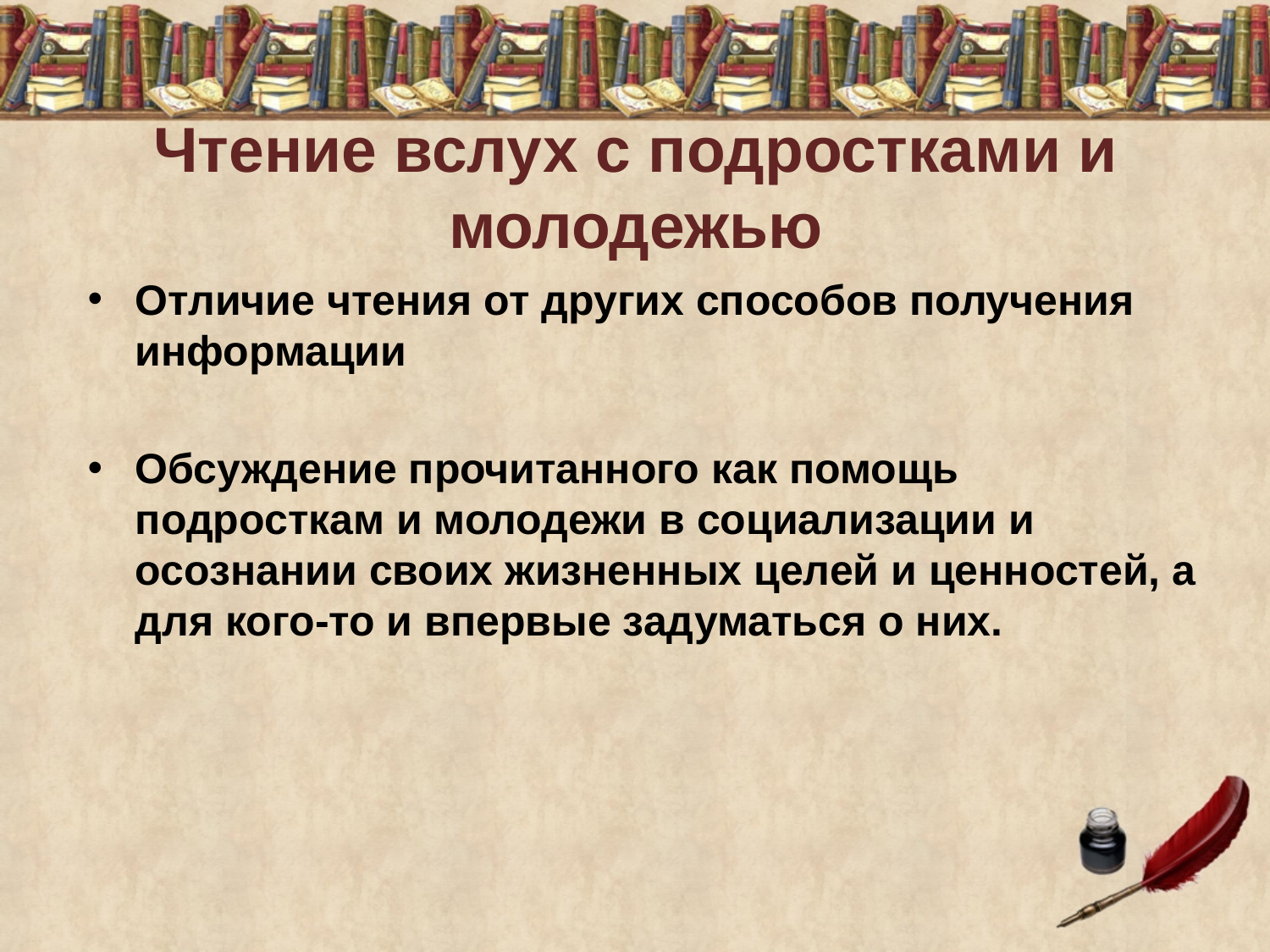

# Чтение вслух с подростками и молодежью
Отличие чтения от других способов получения информации

Обсуждение прочитанного как помощь подросткам и молодежи в социализации и осознании своих жизненных целей и ценностей, а для кого-то и впервые задуматься о них.